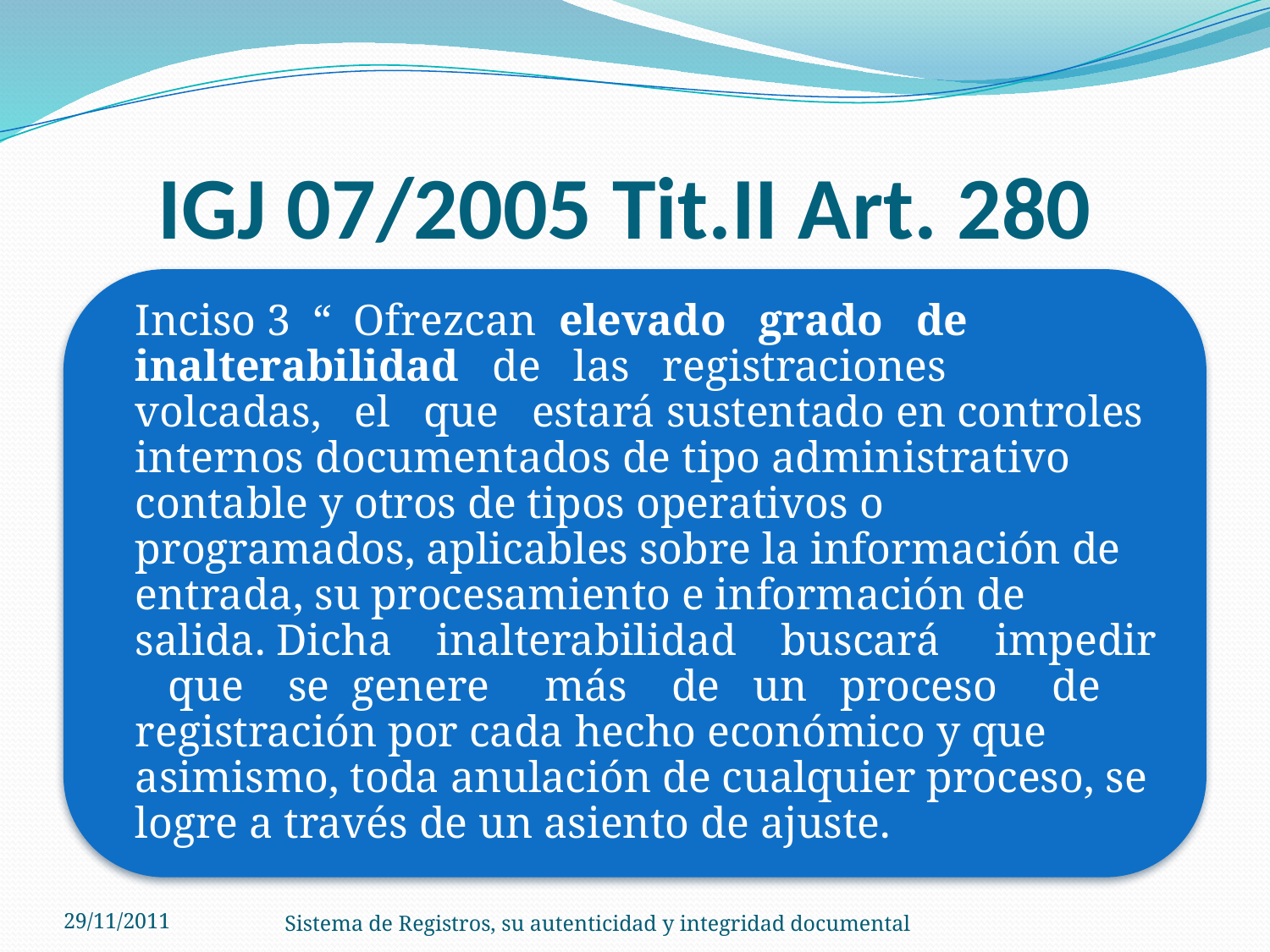

# IGJ 07/2005 Tit.II Art. 280
Inciso 3  “  Ofrezcan  elevado   grado   de   inalterabilidad   de   las   registraciones   volcadas,   el   que   estará sustentado en controles internos documentados de tipo administrativo contable y otros de tipos operativos o programados, aplicables sobre la información de entrada, su procesamiento e información de salida. Dicha    inalterabilidad    buscará     impedir    que    se  genere     más    de   un   proceso     de registración por cada hecho económico y que asimismo, toda anulación de cualquier proceso, se logre a través de un asiento de ajuste.
29/11/2011
Sistema de Registros, su autenticidad y integridad documental